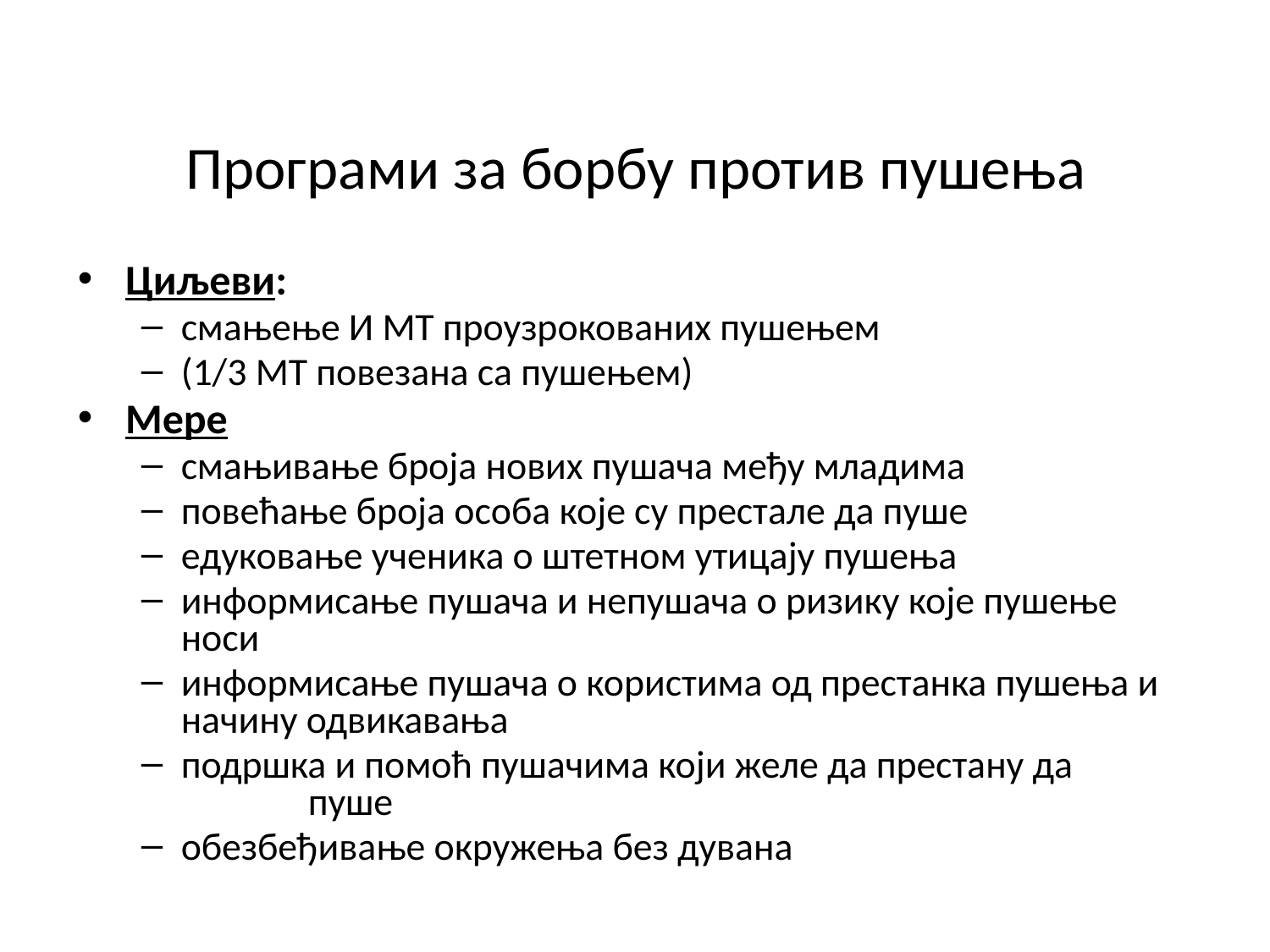

# Програми за борбу против пушења
Циљеви:
смањење И МТ проузрокованих пушењем
(1/3 МТ повезана са пушењем)
Мере
смањивање броја нових пушача међу младима
повећање броја особа које су престале да пуше
едуковање ученика о штетном утицају пушења
информисање пушача и непушача о ризику које пушење носи
информисање пушача о користима од престанка пушења и начину одвикавања
подршка и помоћ пушачима који желе да престану да 	пуше
обезбеђивање окружења без дувана